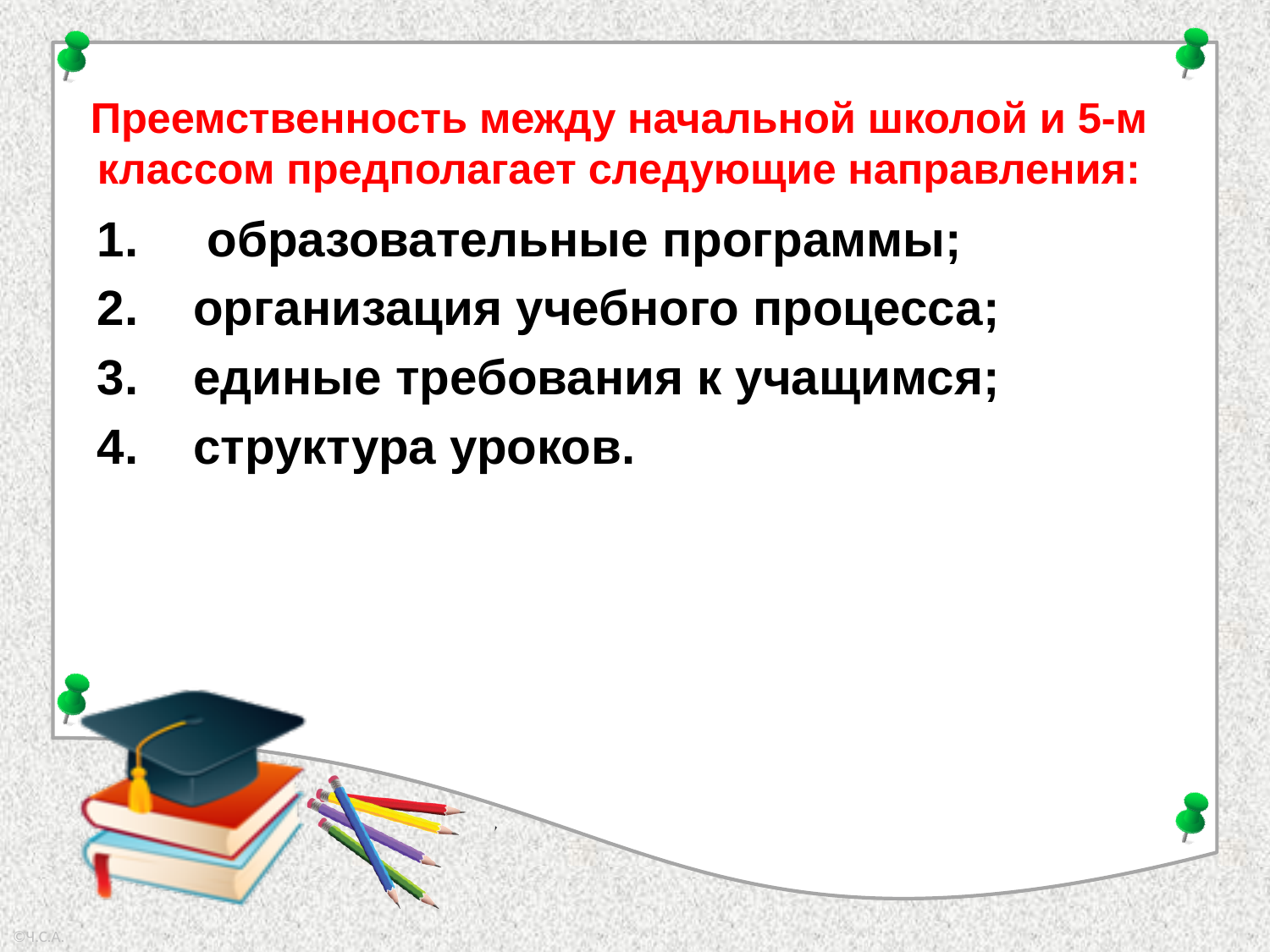

# Преемственность между начальной школой и 5-м классом предполагает следующие направления:
1.     образовательные программы;
2.    организация учебного процесса;
3.    единые требования к учащимся;
4.    структура уроков.